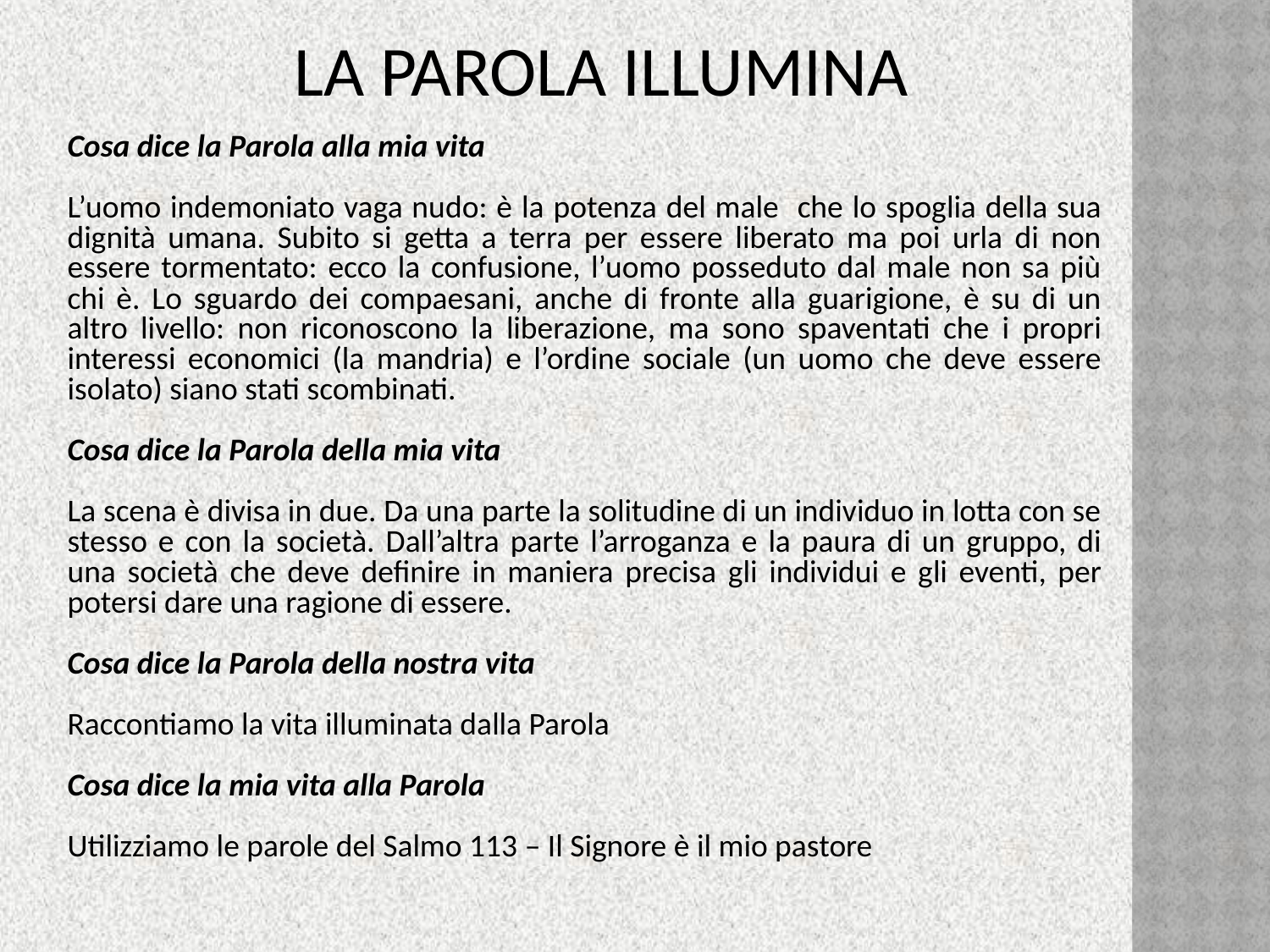

# La parola illumina
Cosa dice la Parola alla mia vita

L’uomo indemoniato vaga nudo: è la potenza del male  che lo spoglia della sua dignità umana. Subito si getta a terra per essere liberato ma poi urla di non essere tormentato: ecco la confusione, l’uomo posseduto dal male non sa più chi è. Lo sguardo dei compaesani, anche di fronte alla guarigione, è su di un altro livello: non riconoscono la liberazione, ma sono spaventati che i propri interessi economici (la mandria) e l’ordine sociale (un uomo che deve essere isolato) siano stati scombinati.

Cosa dice la Parola della mia vita

La scena è divisa in due. Da una parte la solitudine di un individuo in lotta con se stesso e con la società. Dall’altra parte l’arroganza e la paura di un gruppo, di una società che deve definire in maniera precisa gli individui e gli eventi, per potersi dare una ragione di essere.

Cosa dice la Parola della nostra vita

Raccontiamo la vita illuminata dalla Parola

Cosa dice la mia vita alla Parola

Utilizziamo le parole del Salmo 113 – Il Signore è il mio pastore